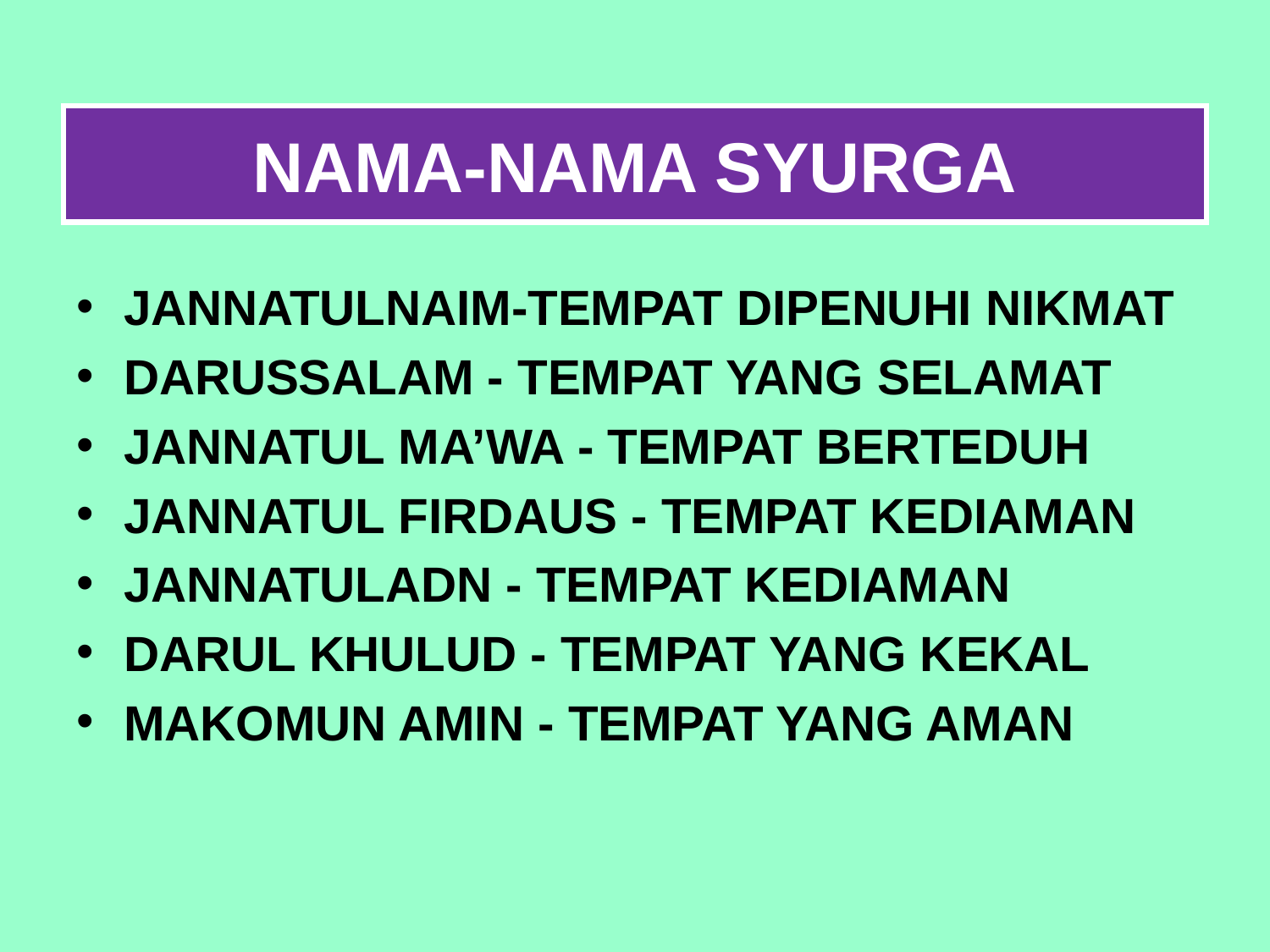

NAMA-NAMA SYURGA

JANNATULNAIM-TEMPAT DIPENUHI NIKMAT
DARUSSALAM - TEMPAT YANG SELAMAT
JANNATUL MA’WA - TEMPAT BERTEDUH
JANNATUL FIRDAUS - TEMPAT KEDIAMAN
JANNATULADN - TEMPAT KEDIAMAN
DARUL KHULUD - TEMPAT YANG KEKAL
MAKOMUN AMIN - TEMPAT YANG AMAN